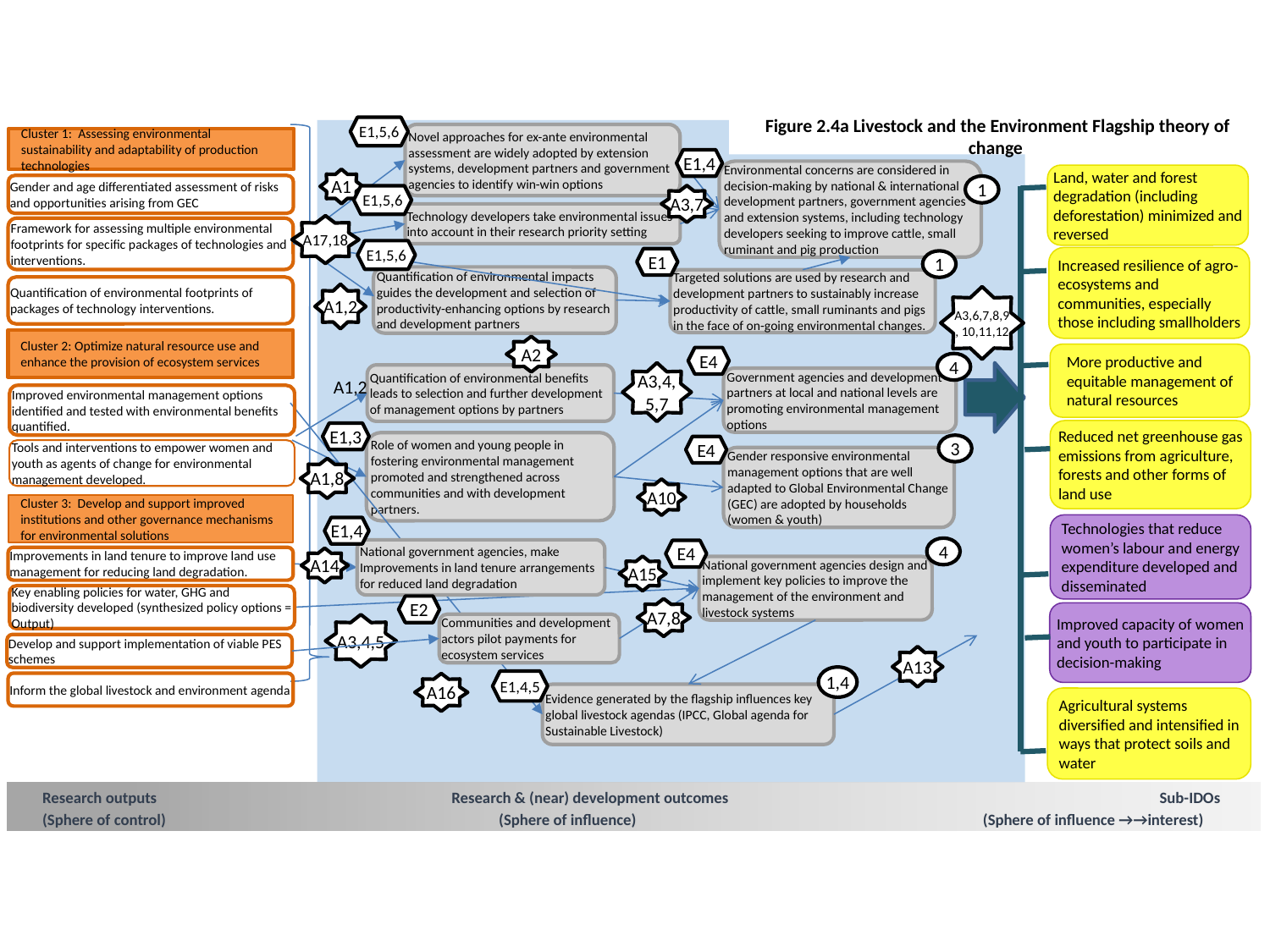

E1,5,6
Figure 2.4a Livestock and the Environment Flagship theory of change

Novel approaches for ex-ante environmental assessment are widely adopted by extension systems, development partners and government agencies to identify win-win options

Cluster 1:  Assessing environmental sustainability and adaptability of production technologies
E1,4
Environmental concerns are considered in decision-making by national & international development partners, government agencies and extension systems, including technology developers seeking to improve cattle, small ruminant and pig production
Land, water and forest degradation (including deforestation) minimized and reversed
A1
Gender and age differentiated assessment of risks and opportunities arising from GEC
1
A3,7
E1,5,6
Technology developers take environmental issues into account in their research priority setting
A17,18
Framework for assessing multiple environmental footprints for specific packages of technologies and interventions.
E1,5,6
Increased resilience of agro-ecosystems and communities, especially those including smallholders
E1
1
Quantification of environmental impacts guides the development and selection of productivity-enhancing options by research and development partners
Targeted solutions are used by research and development partners to sustainably increase productivity of cattle, small ruminants and pigs in the face of on-going environmental changes.
Quantification of environmental footprints of packages of technology interventions.
A1,2
A3,6,7,8,9, 10,11,12
Cluster 2: Optimize natural resource use and enhance the provision of ecosystem services
A2
More productive and equitable management of natural resources
E4
4
A3,4,5,7

Quantification of environmental benefits leads to selection and further development of management options by partners
Government agencies and development partners at local and national levels are promoting environmental management options
A1,2
Improved environmental management options identified and tested with environmental benefits quantified.
Reduced net greenhouse gas emissions from agriculture, forests and other forms of land use
E1,3
Role of women and young people in fostering environmental management promoted and strengthened across communities and with development partners.
3
E4
Tools and interventions to empower women and youth as agents of change for environmental management developed.
Gender responsive environmental management options that are well adapted to Global Environmental Change (GEC) are adopted by households (women & youth)
A1,8
A10
Cluster 3:  Develop and support improved institutions and other governance mechanisms for environmental solutions
Technologies that reduce women’s labour and energy expenditure developed and disseminated
E1,4
4
National government agencies, make Improvements in land tenure arrangements for reduced land degradation
E4
Improvements in land tenure to improve land use management for reducing land degradation.
A14
A15
National government agencies design and implement key policies to improve the management of the environment and  livestock systems
Key enabling policies for water, GHG and biodiversity developed (synthesized policy options = Output)
E2
A7,8
Improved capacity of women and youth to participate in decision-making
Communities and development actors pilot payments for ecosystem services
A3,4,5
Develop and support implementation of viable PES schemes
A13
1,4
E1,4,5
Inform the global livestock and environment agenda
A16
Evidence generated by the flagship influences key global livestock agendas (IPCC, Global agenda for Sustainable Livestock)
Agricultural systems diversified and intensified in ways that protect soils and water
Research outputs                                                                                  Research & (near) development outcomes                                                                                                                        Sub-IDOs
(Sphere of control)			                     (Sphere of influence) 	                                                                                     (Sphere of influence →→interest)